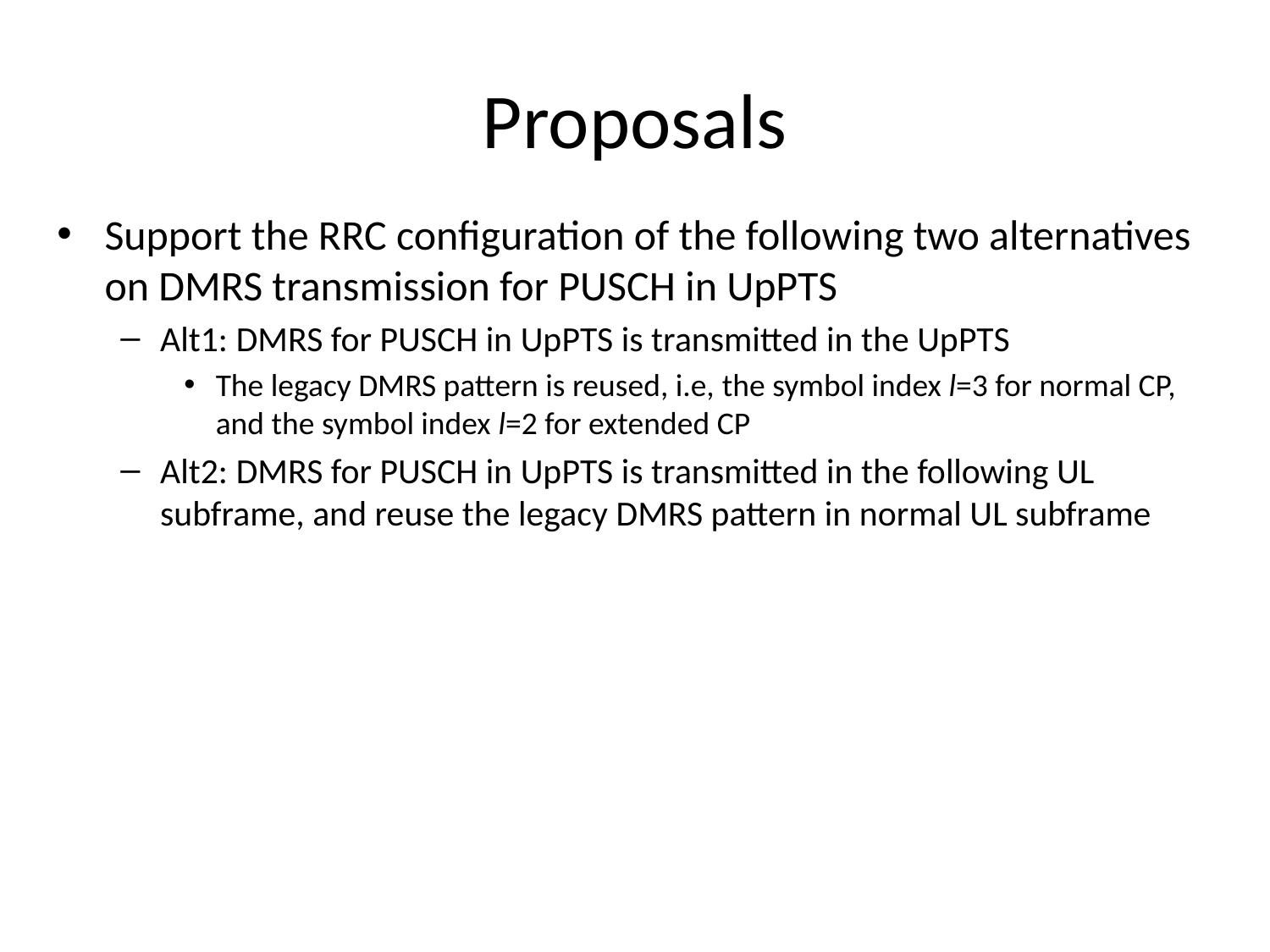

# Proposals
Support the RRC configuration of the following two alternatives on DMRS transmission for PUSCH in UpPTS
Alt1: DMRS for PUSCH in UpPTS is transmitted in the UpPTS
The legacy DMRS pattern is reused, i.e, the symbol index l=3 for normal CP, and the symbol index l=2 for extended CP
Alt2: DMRS for PUSCH in UpPTS is transmitted in the following UL subframe, and reuse the legacy DMRS pattern in normal UL subframe